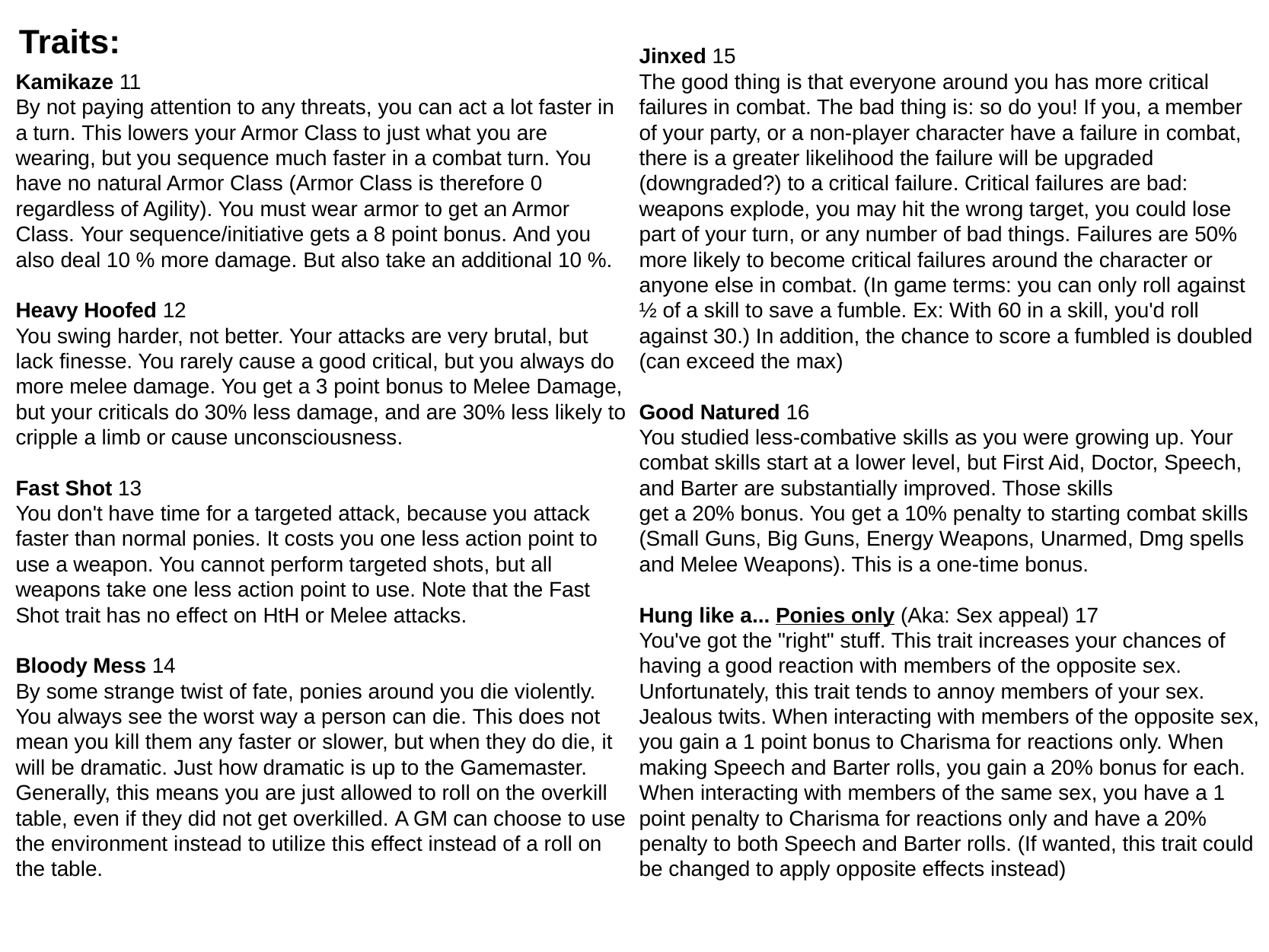

Traits:
Jinxed 15
The good thing is that everyone around you has more critical
failures in combat. The bad thing is: so do you! If you, a member of your party, or a non-player character have a failure in combat, there is a greater likelihood the failure will be upgraded (downgraded?) to a critical failure. Critical failures are bad: weapons explode, you may hit the wrong target, you could lose part of your turn, or any number of bad things. Failures are 50% more likely to become critical failures around the character or anyone else in combat. (In game terms: you can only roll against ½ of a skill to save a fumble. Ex: With 60 in a skill, you'd roll against 30.) In addition, the chance to score a fumbled is doubled (can exceed the max)

Good Natured 16
You studied less-combative skills as you were growing up. Your combat skills start at a lower level, but First Aid, Doctor, Speech, and Barter are substantially improved. Those skills
get a 20% bonus. You get a 10% penalty to starting combat skills (Small Guns, Big Guns, Energy Weapons, Unarmed, Dmg spells and Melee Weapons). This is a one-time bonus.

Hung like a... Ponies only (Aka: Sex appeal) 17
You've got the "right" stuff. This trait increases your chances of having a good reaction with members of the opposite sex. Unfortunately, this trait tends to annoy members of your sex. Jealous twits. When interacting with members of the opposite sex, you gain a 1 point bonus to Charisma for reactions only. When making Speech and Barter rolls, you gain a 20% bonus for each. When interacting with members of the same sex, you have a 1 point penalty to Charisma for reactions only and have a 20% penalty to both Speech and Barter rolls. (If wanted, this trait could be changed to apply opposite effects instead)
Kamikaze 11
By not paying attention to any threats, you can act a lot faster in a turn. This lowers your Armor Class to just what you are wearing, but you sequence much faster in a combat turn. You have no natural Armor Class (Armor Class is therefore 0 regardless of Agility). You must wear armor to get an Armor Class. Your sequence/initiative gets a 8 point bonus. And you also deal 10 % more damage. But also take an additional 10 %.

Heavy Hoofed 12
You swing harder, not better. Your attacks are very brutal, but lack finesse. You rarely cause a good critical, but you always do more melee damage. You get a 3 point bonus to Melee Damage, but your criticals do 30% less damage, and are 30% less likely to cripple a limb or cause unconsciousness.

Fast Shot 13
You don't have time for a targeted attack, because you attack faster than normal ponies. It costs you one less action point to use a weapon. You cannot perform targeted shots, but all
weapons take one less action point to use. Note that the Fast Shot trait has no effect on HtH or Melee attacks.

Bloody Mess 14
By some strange twist of fate, ponies around you die violently. You always see the worst way a person can die. This does not mean you kill them any faster or slower, but when they do die, it will be dramatic. Just how dramatic is up to the Gamemaster. Generally, this means you are just allowed to roll on the overkill table, even if they did not get overkilled. A GM can choose to use the environment instead to utilize this effect instead of a roll on the table.